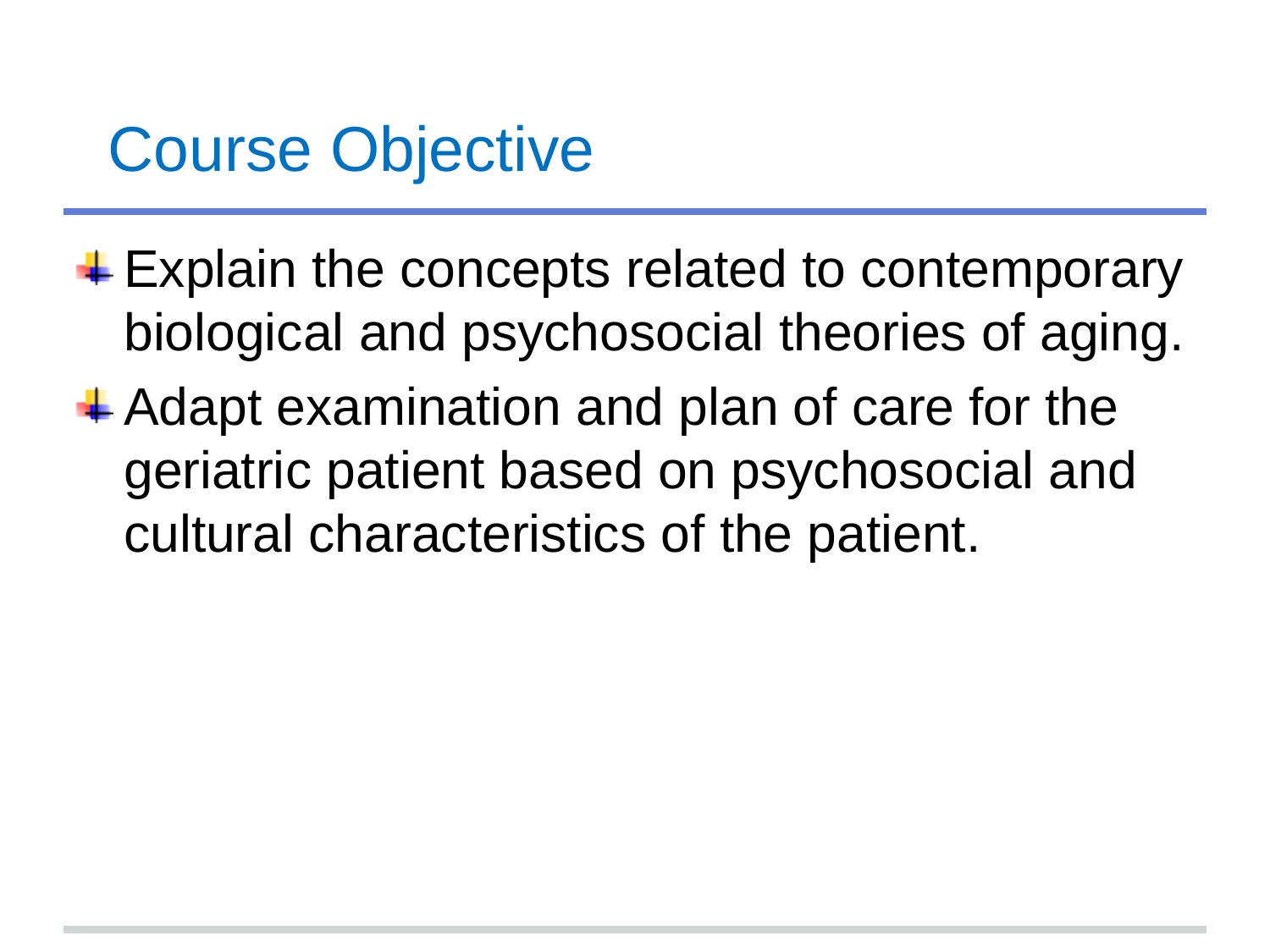

# Course Objective
Explain the concepts related to contemporary biological and psychosocial theories of aging.
Adapt examination and plan of care for the geriatric patient based on psychosocial and cultural characteristics of the patient.